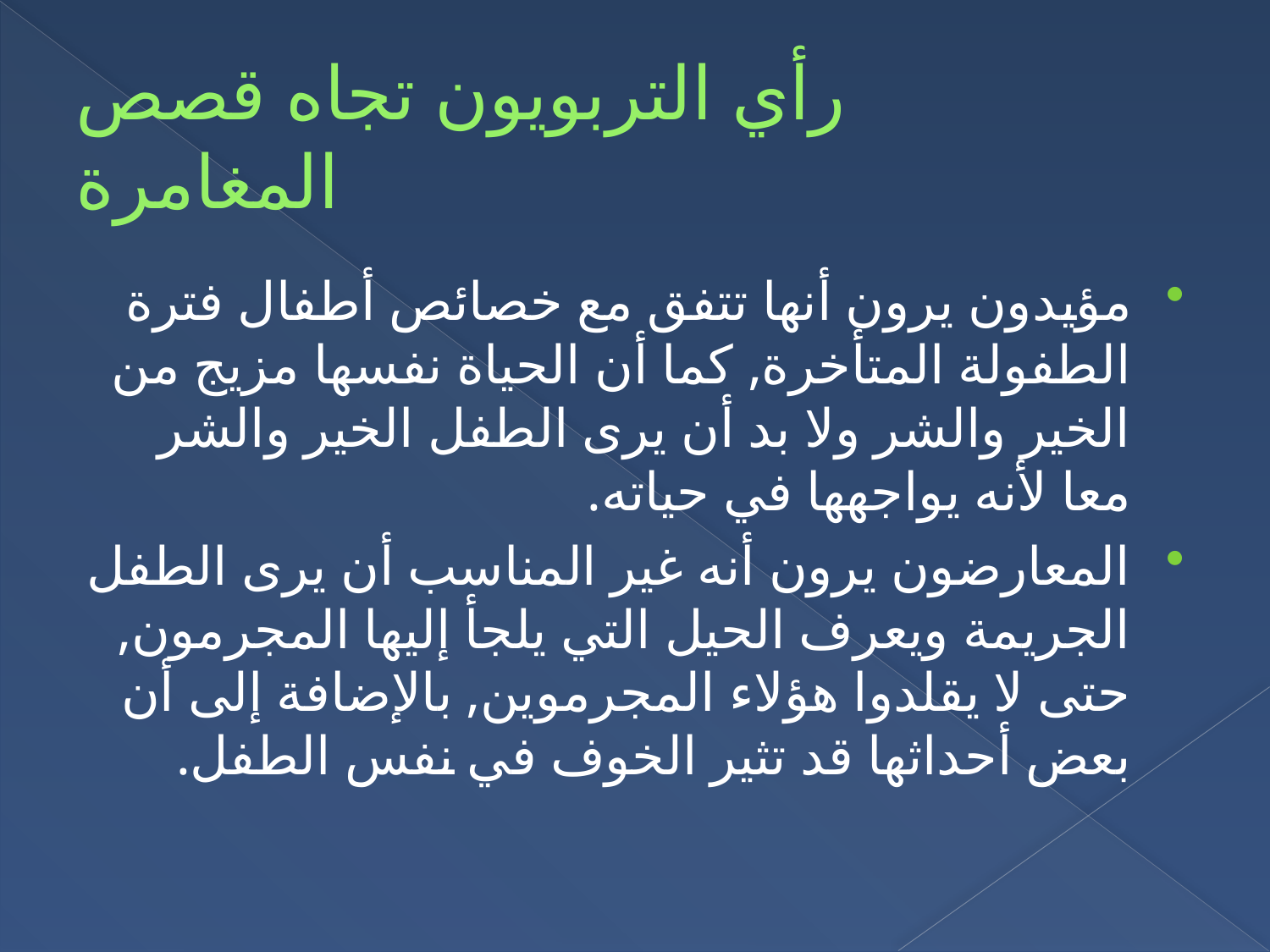

# رأي التربويون تجاه قصص المغامرة
مؤيدون يرون أنها تتفق مع خصائص أطفال فترة الطفولة المتأخرة, كما أن الحياة نفسها مزيج من الخير والشر ولا بد أن يرى الطفل الخير والشر معا لأنه يواجهها في حياته.
المعارضون يرون أنه غير المناسب أن يرى الطفل الجريمة ويعرف الحيل التي يلجأ إليها المجرمون, حتى لا يقلدوا هؤلاء المجرموين, بالإضافة إلى أن بعض أحداثها قد تثير الخوف في نفس الطفل.